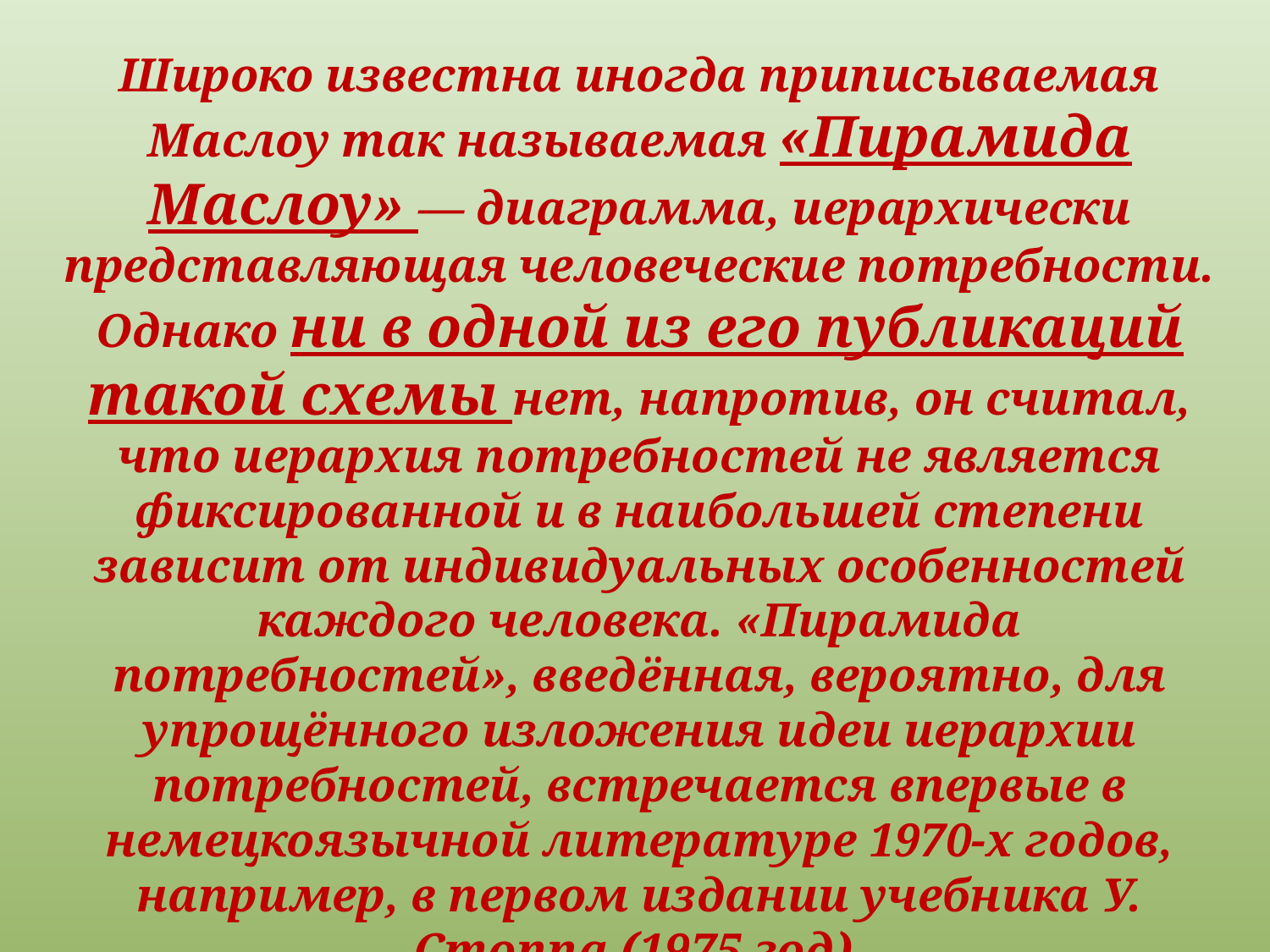

Широко известна иногда приписываемая Маслоу так называемая «Пирамида Маслоу» — диаграмма, иерархически представляющая человеческие потребности. Однако ни в одной из его публикаций такой схемы нет, напротив, он считал, что иерархия потребностей не является фиксированной и в наибольшей степени зависит от индивидуальных особенностей каждого человека. «Пирамида потребностей», введённая, вероятно, для упрощённого изложения идеи иерархии потребностей, встречается впервые в немецкоязычной литературе 1970-х годов, например, в первом издании учебника У. Стоппа (1975 год).